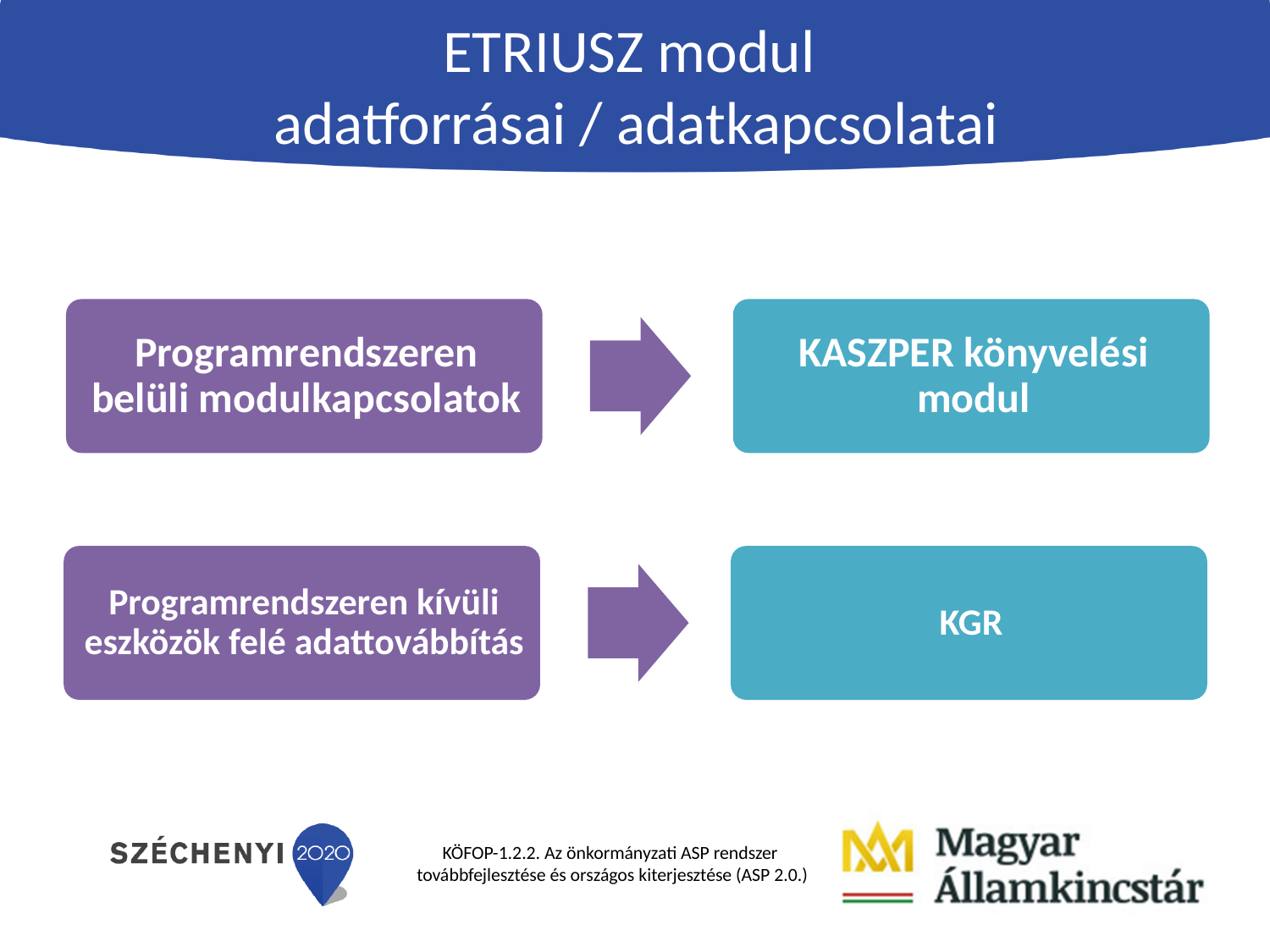

# ETRIUSZ modul adatforrásai / adatkapcsolatai
Programrendszeren belüli modulkapcsolatok

KASZPER könyvelési modul
Programrendszeren kívüli eszközök felé adattovábbítás

KGR